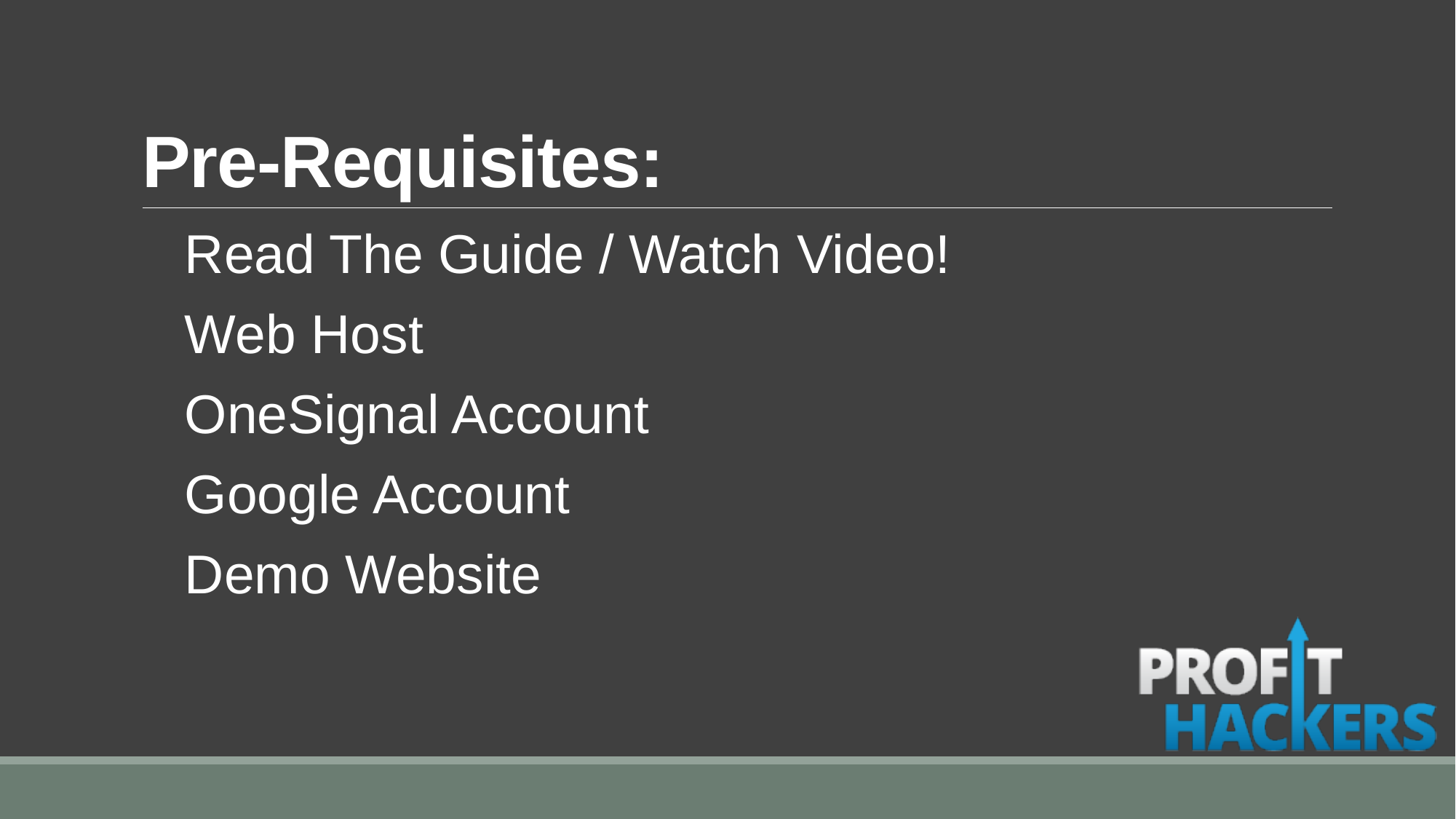

# Pre-Requisites:
Read The Guide / Watch Video!
Web Host
OneSignal Account
Google Account
Demo Website